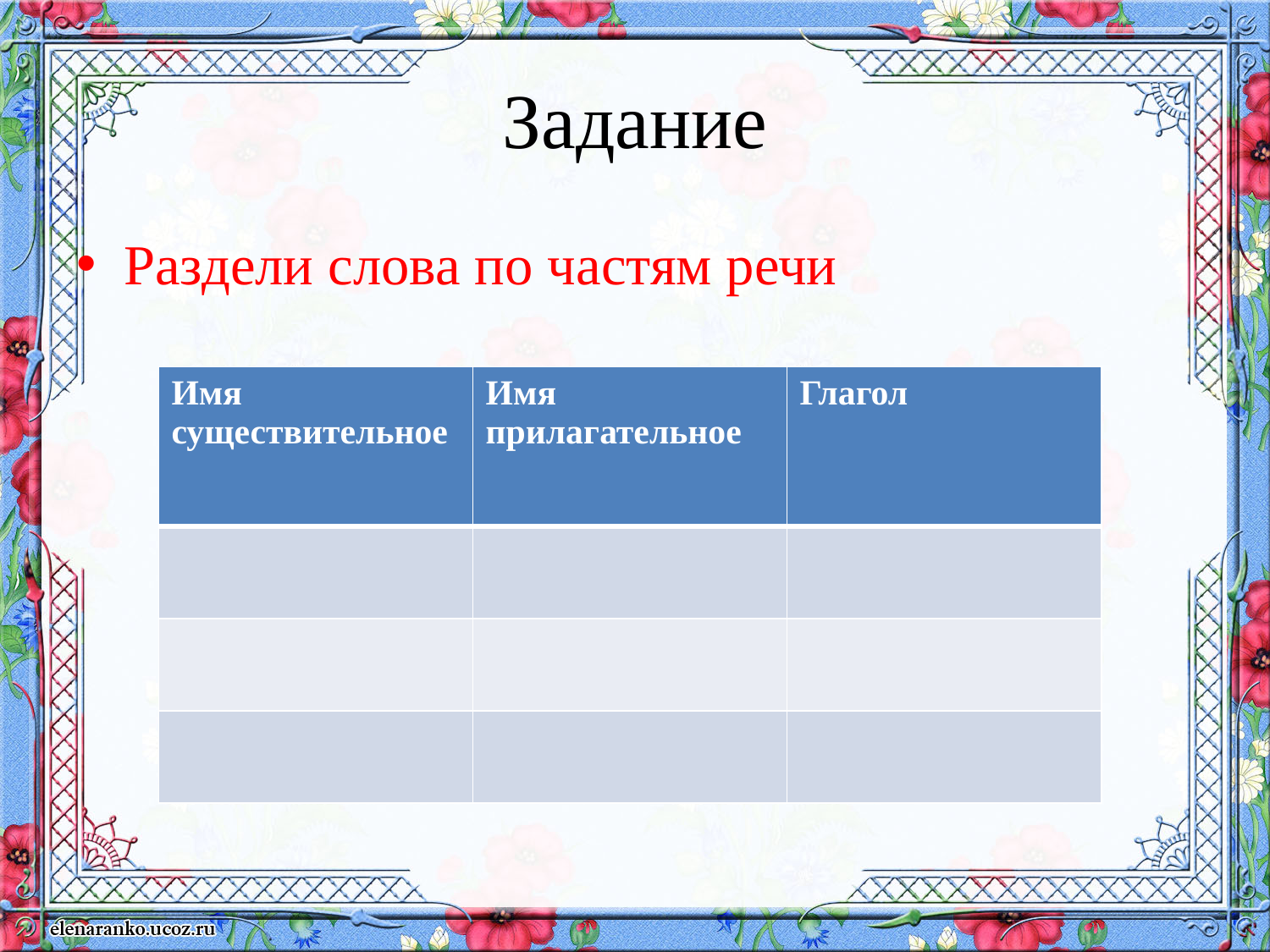

# Задание
Раздели слова по частям речи

| Имя существительное | Имя прилагательное | Глагол |
| --- | --- | --- |
|  |  |  |
|  |  |  |
|  |  |  |